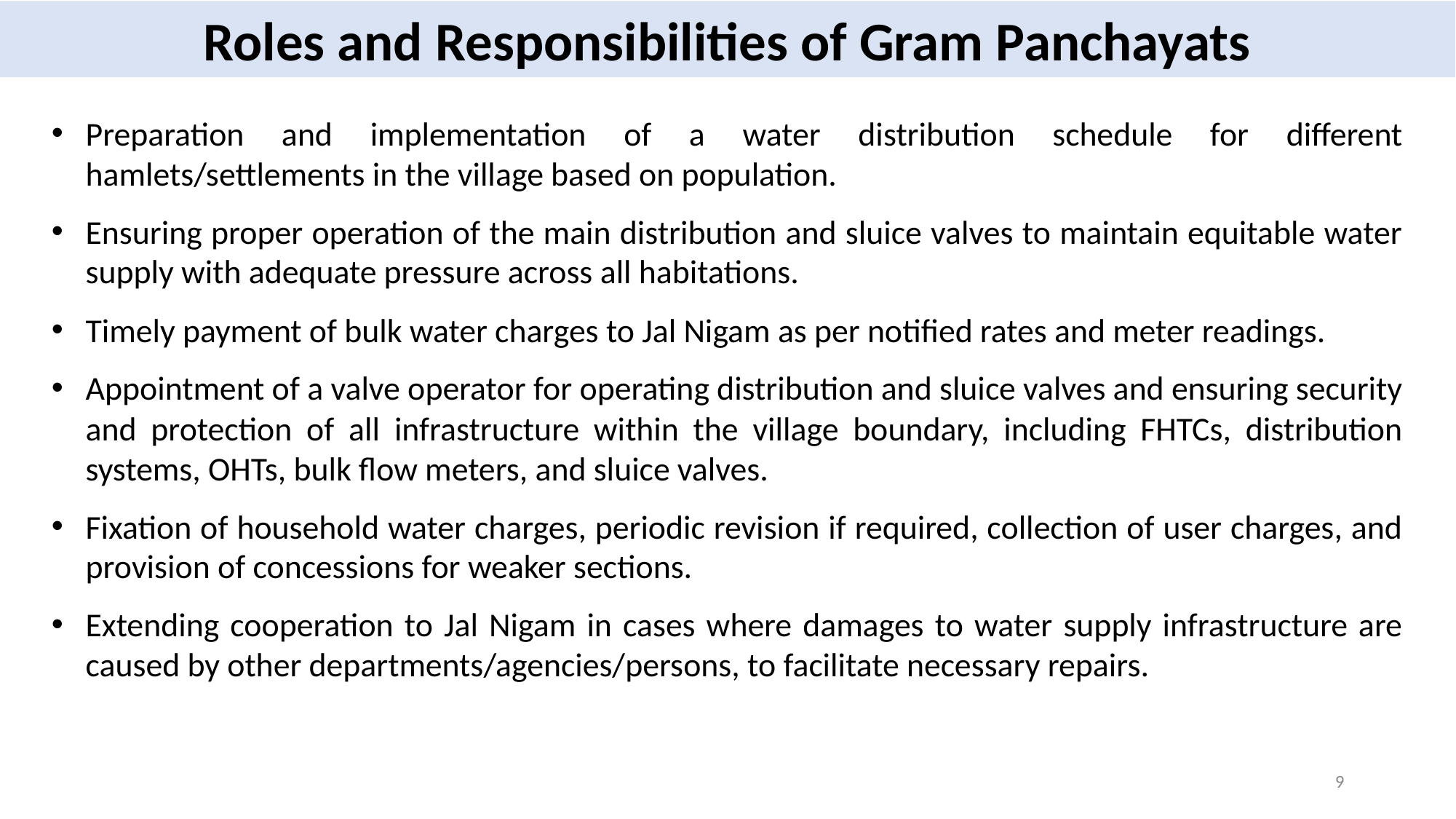

Roles and Responsibilities of Gram Panchayats
Preparation and implementation of a water distribution schedule for different hamlets/settlements in the village based on population.
Ensuring proper operation of the main distribution and sluice valves to maintain equitable water supply with adequate pressure across all habitations.
Timely payment of bulk water charges to Jal Nigam as per notified rates and meter readings.
Appointment of a valve operator for operating distribution and sluice valves and ensuring security and protection of all infrastructure within the village boundary, including FHTCs, distribution systems, OHTs, bulk flow meters, and sluice valves.
Fixation of household water charges, periodic revision if required, collection of user charges, and provision of concessions for weaker sections.
Extending cooperation to Jal Nigam in cases where damages to water supply infrastructure are caused by other departments/agencies/persons, to facilitate necessary repairs.
9